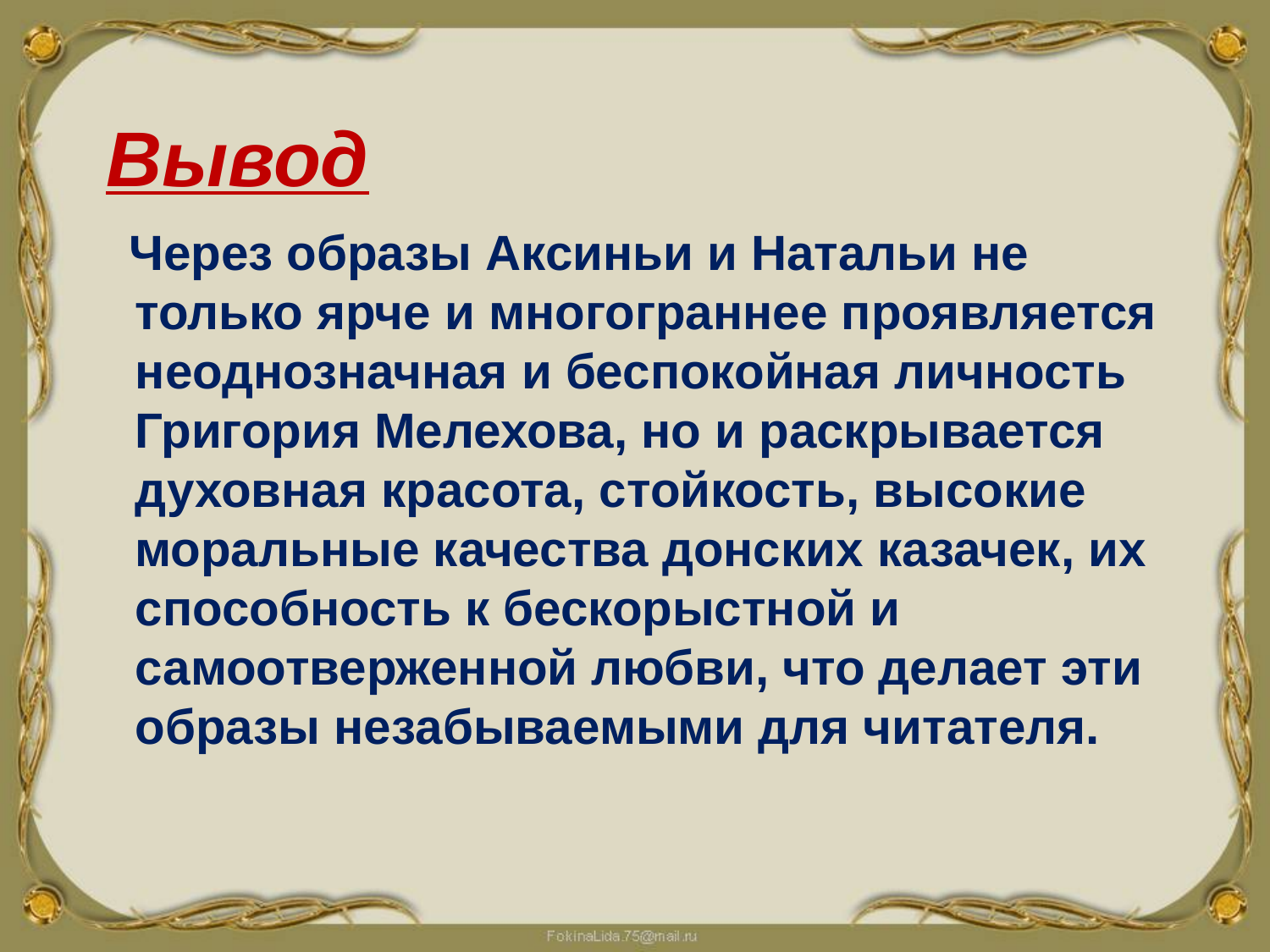

# Вывод
   Через образы Аксиньи и Натальи не только ярче и многограннее проявляется неоднозначная и беспокойная личность Григория Мелехова, но и раскрывается духовная красота, стойкость, высокие моральные качества донских казачек, их способность к бескорыстной и самоотверженной любви, что делает эти образы незабываемыми для читателя.